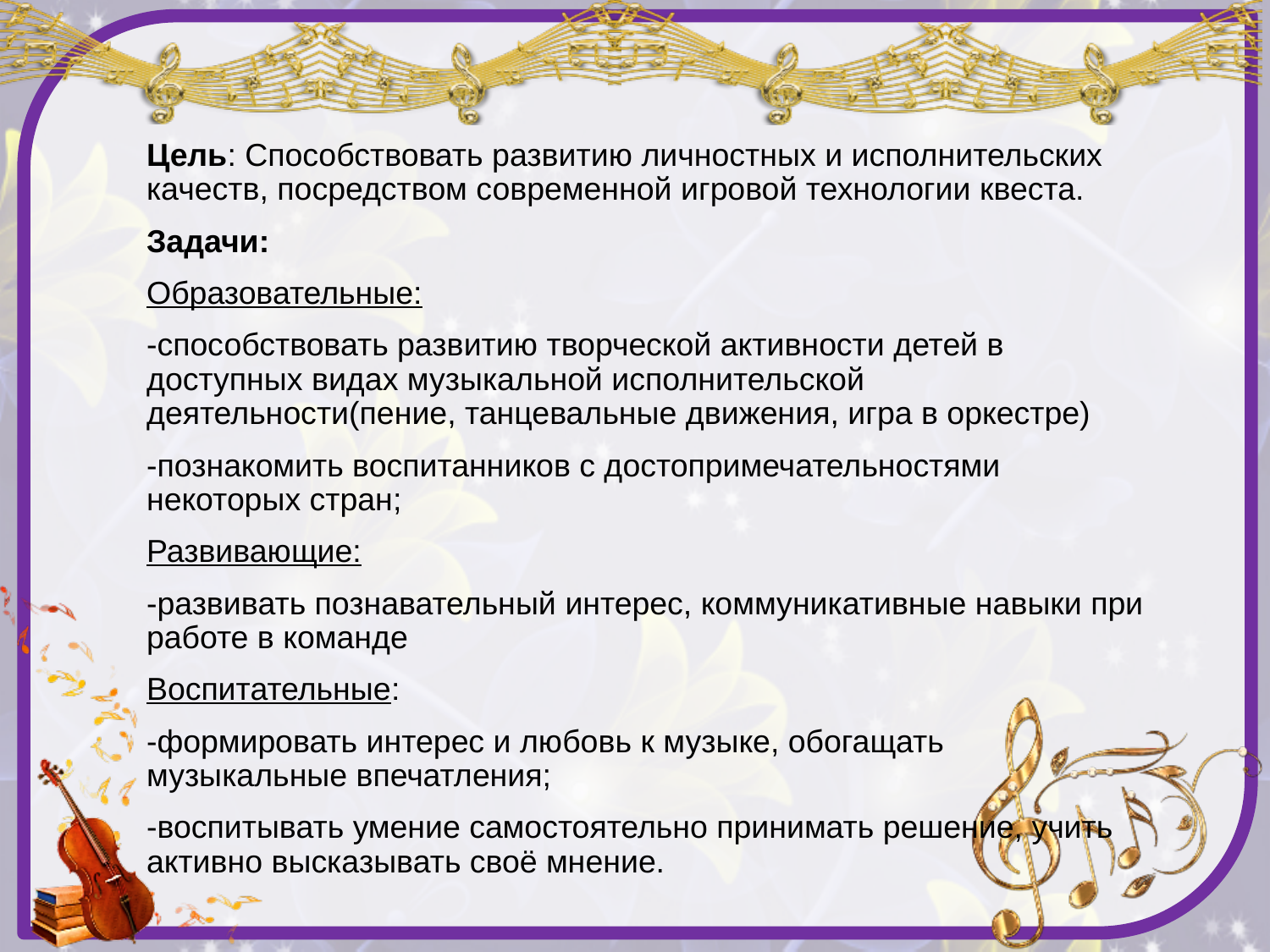

Цель: Способствовать развитию личностных и исполнительских качеств, посредством современной игровой технологии квеста.
Задачи:
Образовательные:
-способствовать развитию творческой активности детей в доступных видах музыкальной исполнительской деятельности(пение, танцевальные движения, игра в оркестре)
-познакомить воспитанников с достопримечательностями некоторых стран;
Развивающие:
-развивать познавательный интерес, коммуникативные навыки при работе в команде
Воспитательные:
-формировать интерес и любовь к музыке, обогащать музыкальные впечатления;
-воспитывать умение самостоятельно принимать решение, учить активно высказывать своё мнение.